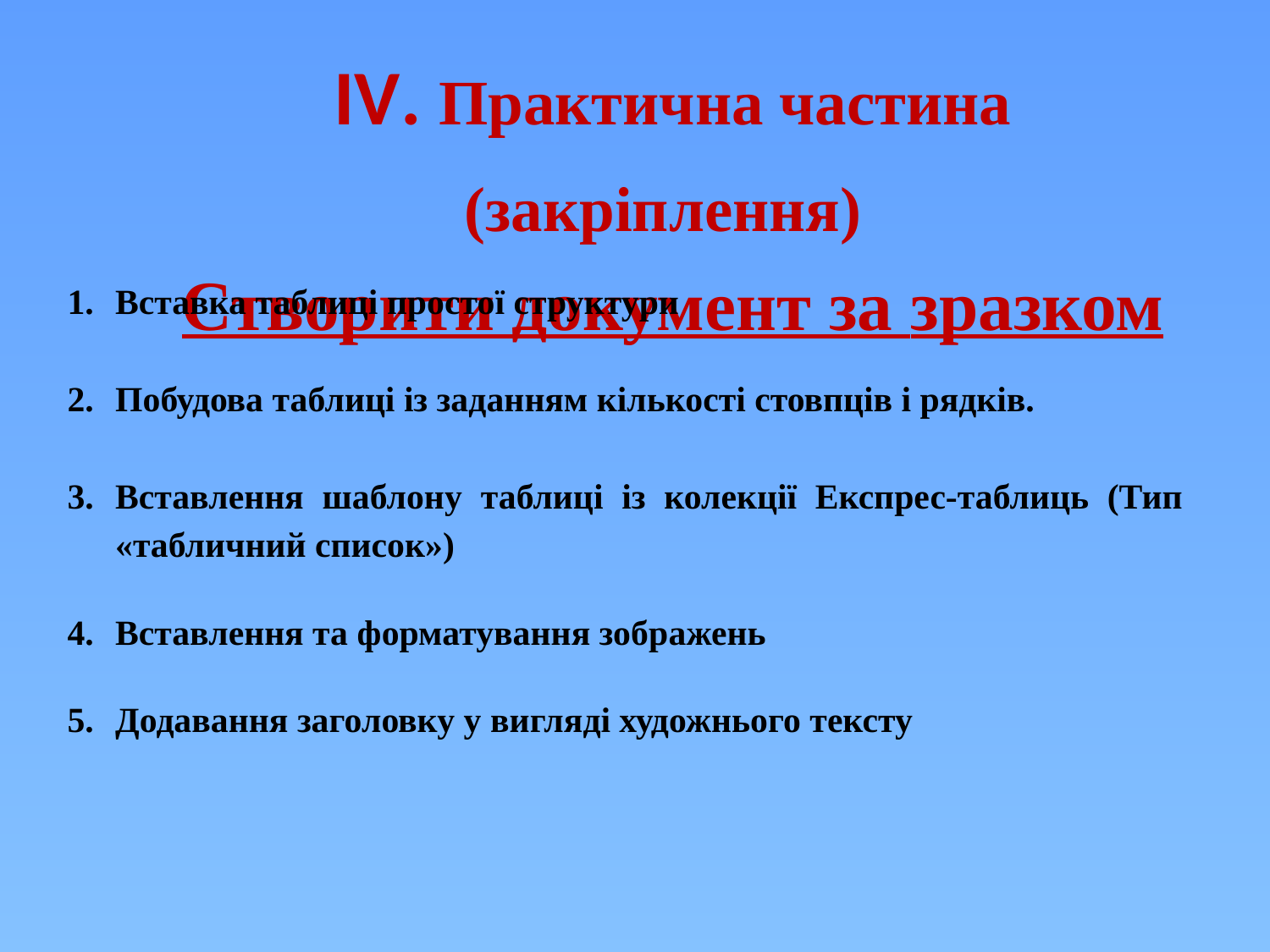

ІV. Практична частина (закріплення)
Створити документ за зразком
Вставка таблиці простої структури

Побудова таблиці із заданням кількості стовпців і рядків.

Вставлення шаблону таблиці із колекції Експрес-таблиць (Тип «табличний список»)

Вставлення та форматування зображень

Додавання заголовку у вигляді художнього тексту